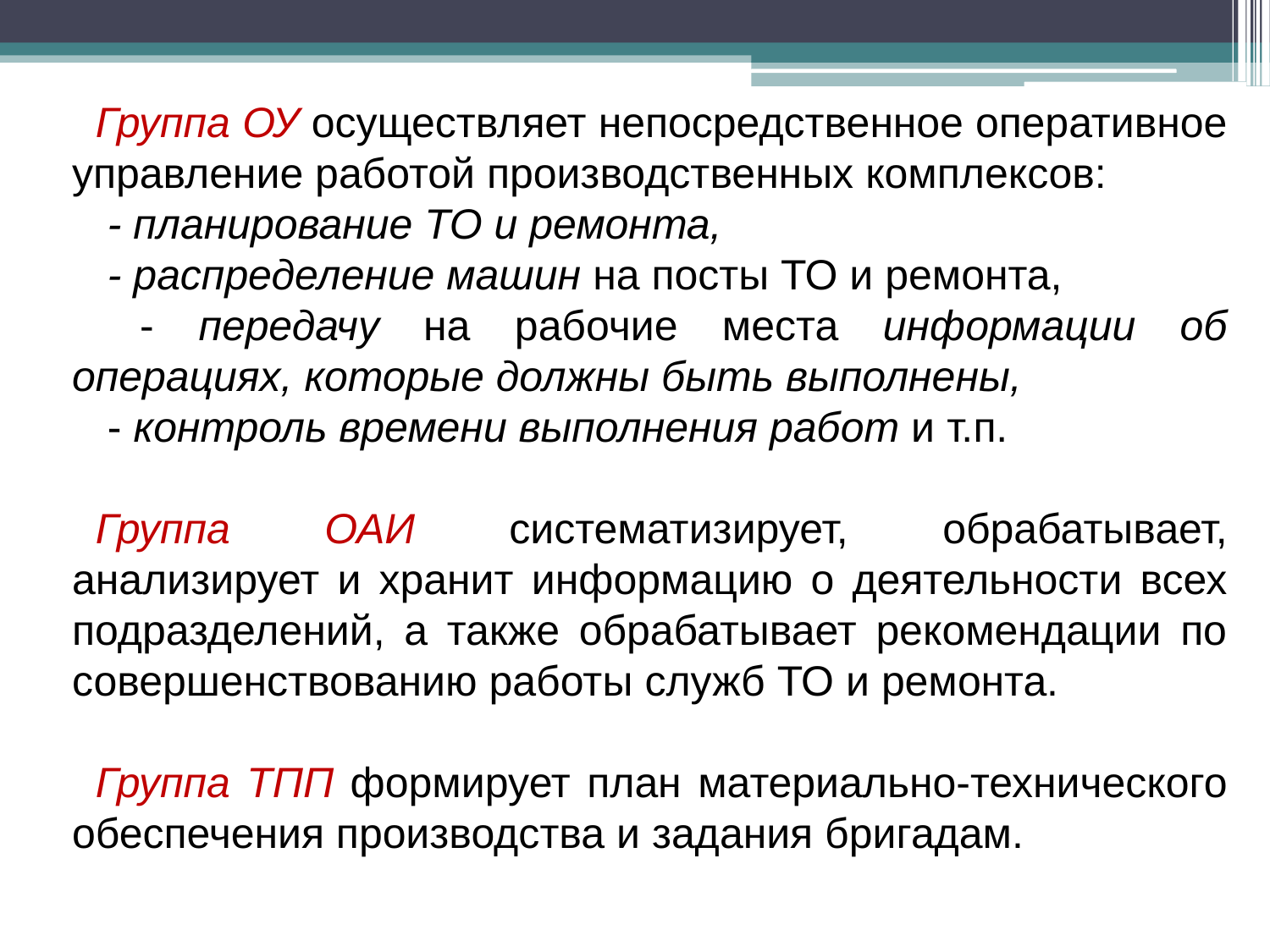

Группа ОУ осуществляет непосредственное оперативное управление работой производственных комплексов:
 - планирование ТО и ремонта,
 - распределение машин на посты ТО и ремонта,
 - передачу на рабочие места информации об операциях, которые должны быть выполнены,
 - контроль времени выполнения работ и т.п.

Группа ОАИ систематизирует, обрабатывает, анализирует и хранит информацию о деятельности всех подразделений, а также обрабатывает рекомендации по совершенствованию работы служб ТО и ремонта.

Группа ТПП формирует план материально-технического обеспечения производства и задания бригадам.